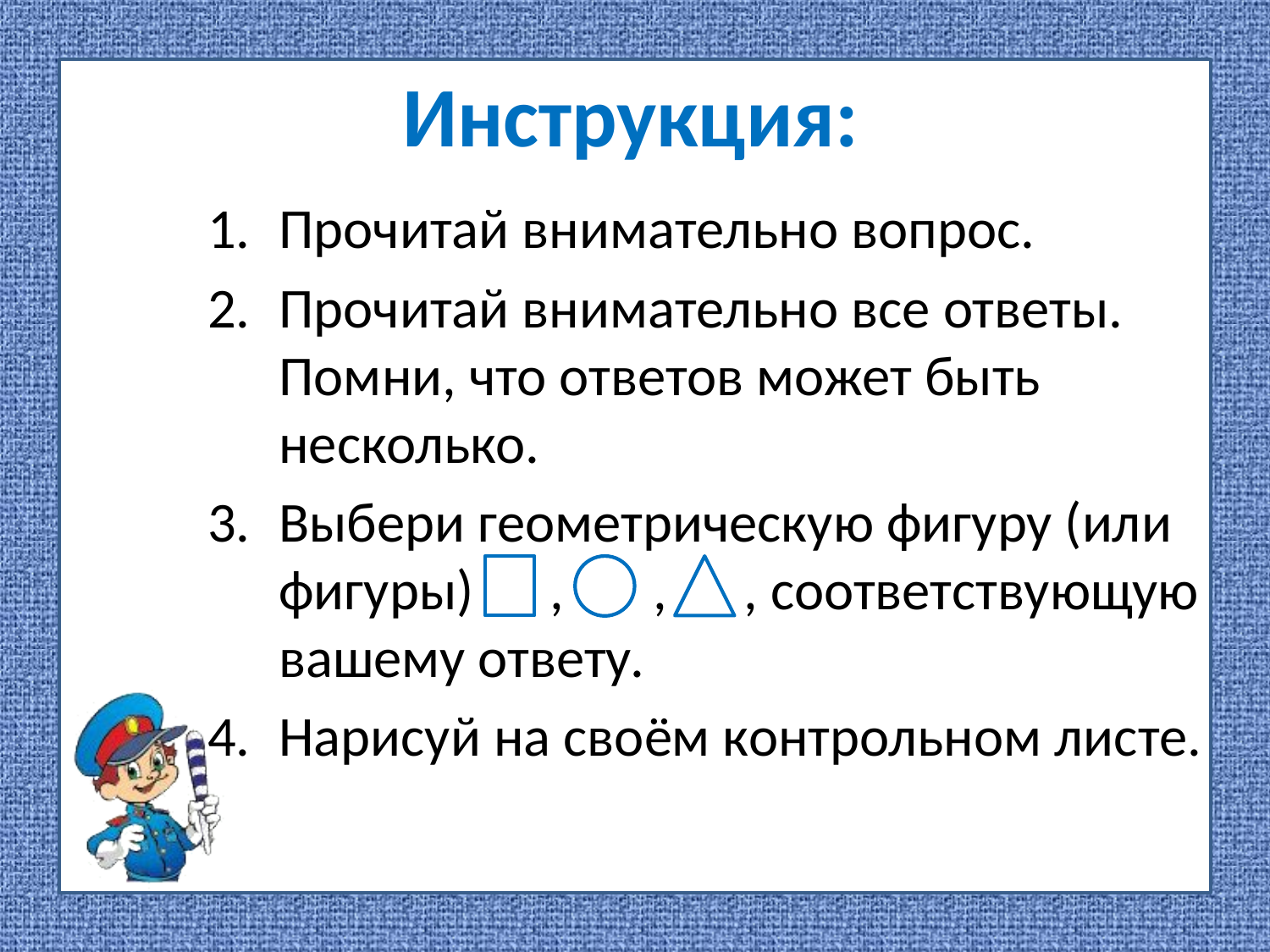

Инструкция:
Прочитай внимательно вопрос.
Прочитай внимательно все ответы. Помни, что ответов может быть несколько.
Выбери геометрическую фигуру (или фигуры)      ,       ,      , соответствующую вашему ответу.
Нарисуй на своём контрольном листе.